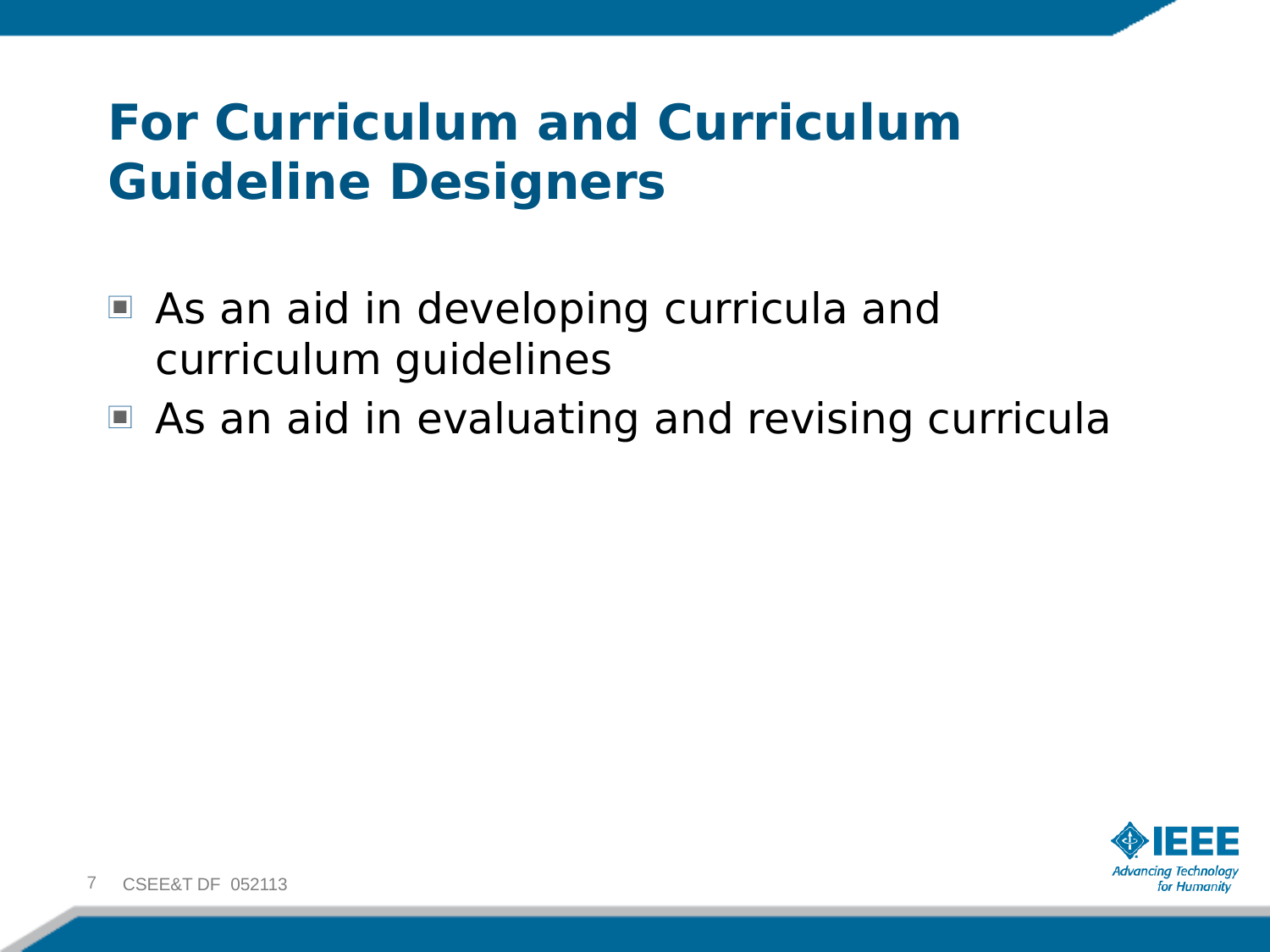

# For Curriculum and Curriculum Guideline Designers
As an aid in developing curricula and curriculum guidelines
As an aid in evaluating and revising curricula
7